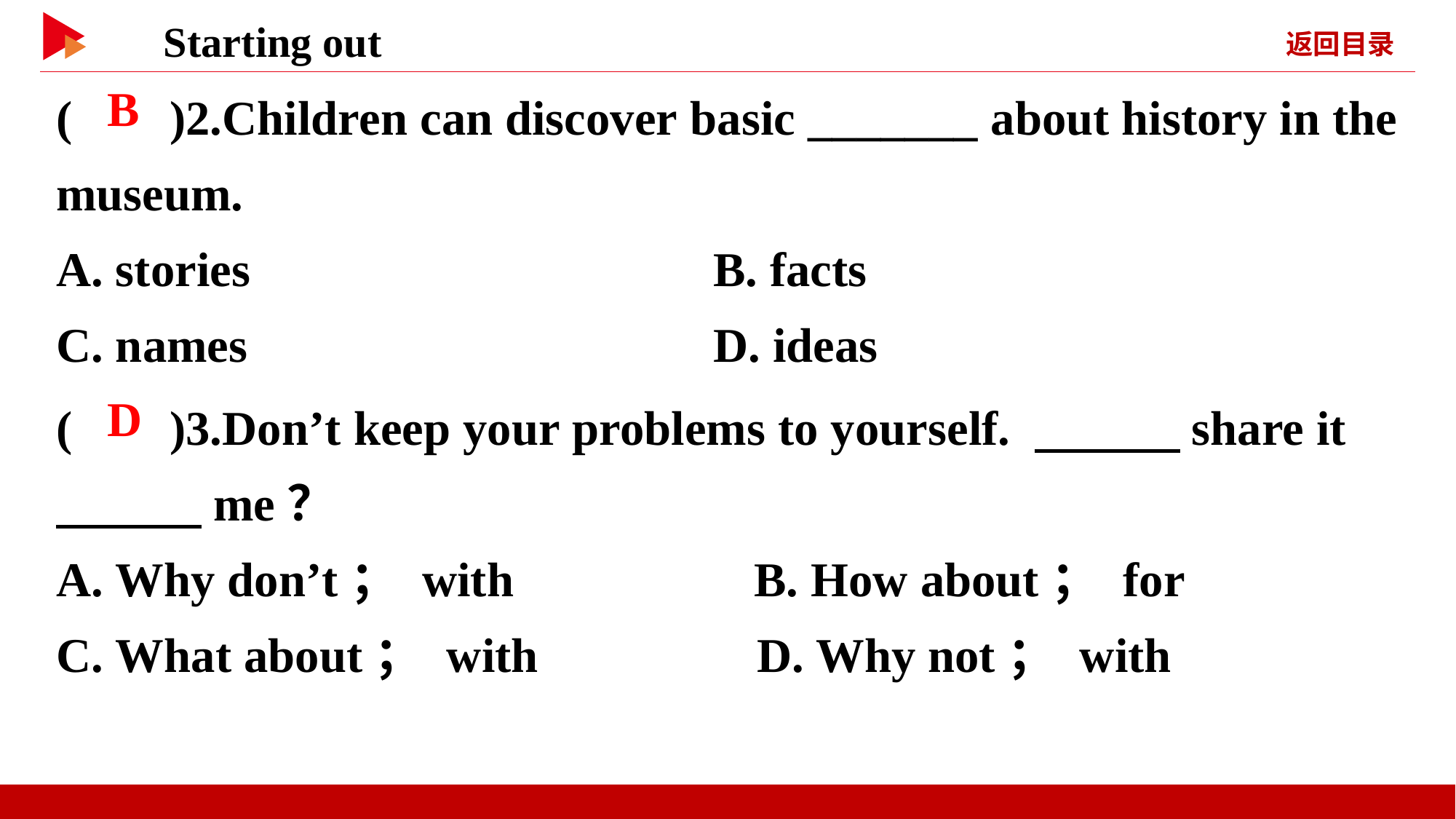

(        )2.Children can discover basic _______ about history in the museum.
A. stories	                                    B. facts
C. names	                                    D. ideas
   B
(        )3.Don’t keep your problems to yourself. 　　　share it 　　　me？
A. Why don’t； with                      B. How about； for
C. What about； with                    D. Why not； with
   D